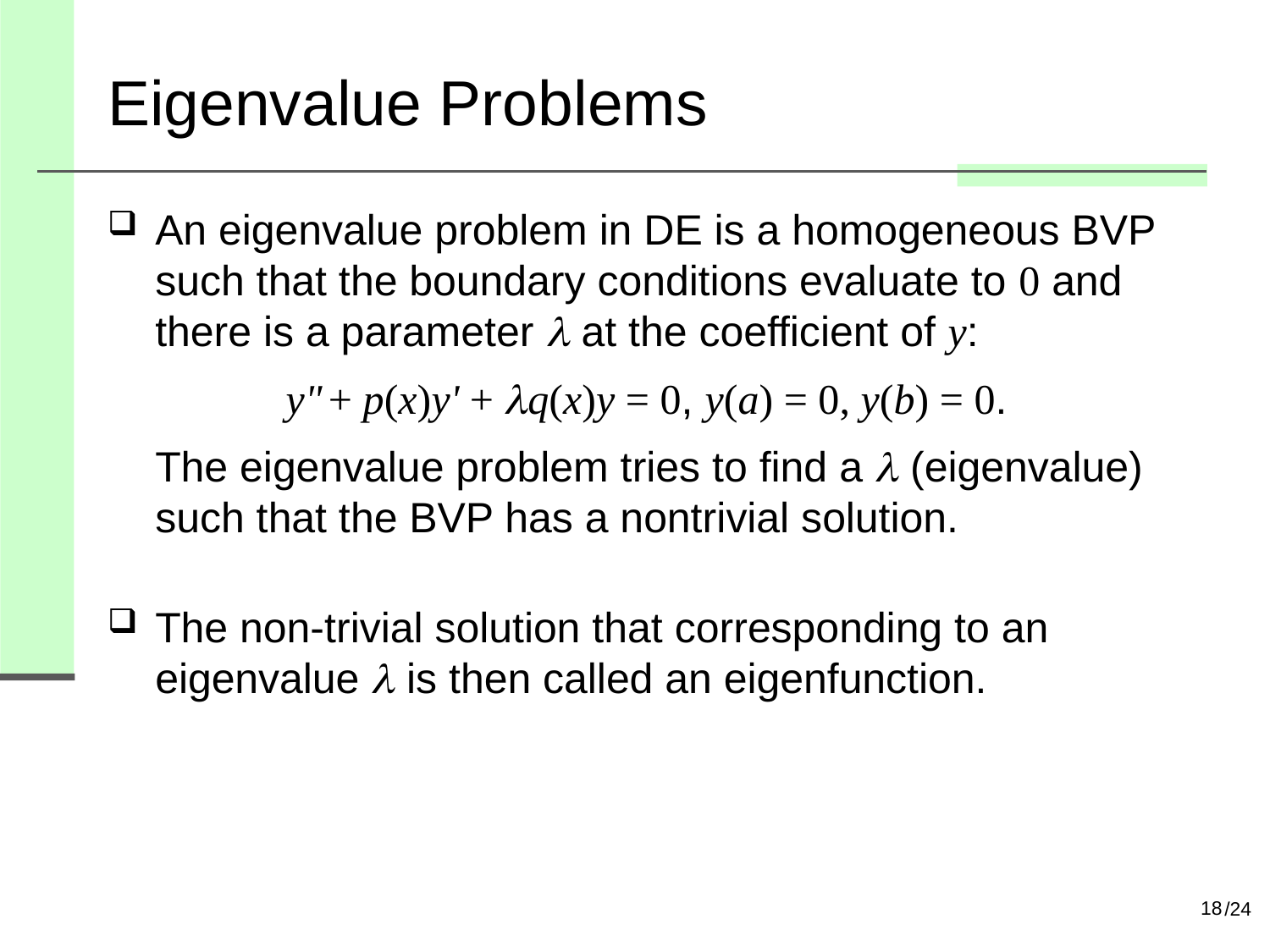

# Eigenvalue Problems
An eigenvalue problem in DE is a homogeneous BVP such that the boundary conditions evaluate to 0 and there is a parameter λ at the coefficient of y:
           y" + p(x)y' + λq(x)y = 0, y(a) = 0, y(b) = 0.
The eigenvalue problem tries to find a λ (eigenvalue) such that the BVP has a nontrivial solution.
The non-trivial solution that corresponding to an eigenvalue λ is then called an eigenfunction.
18